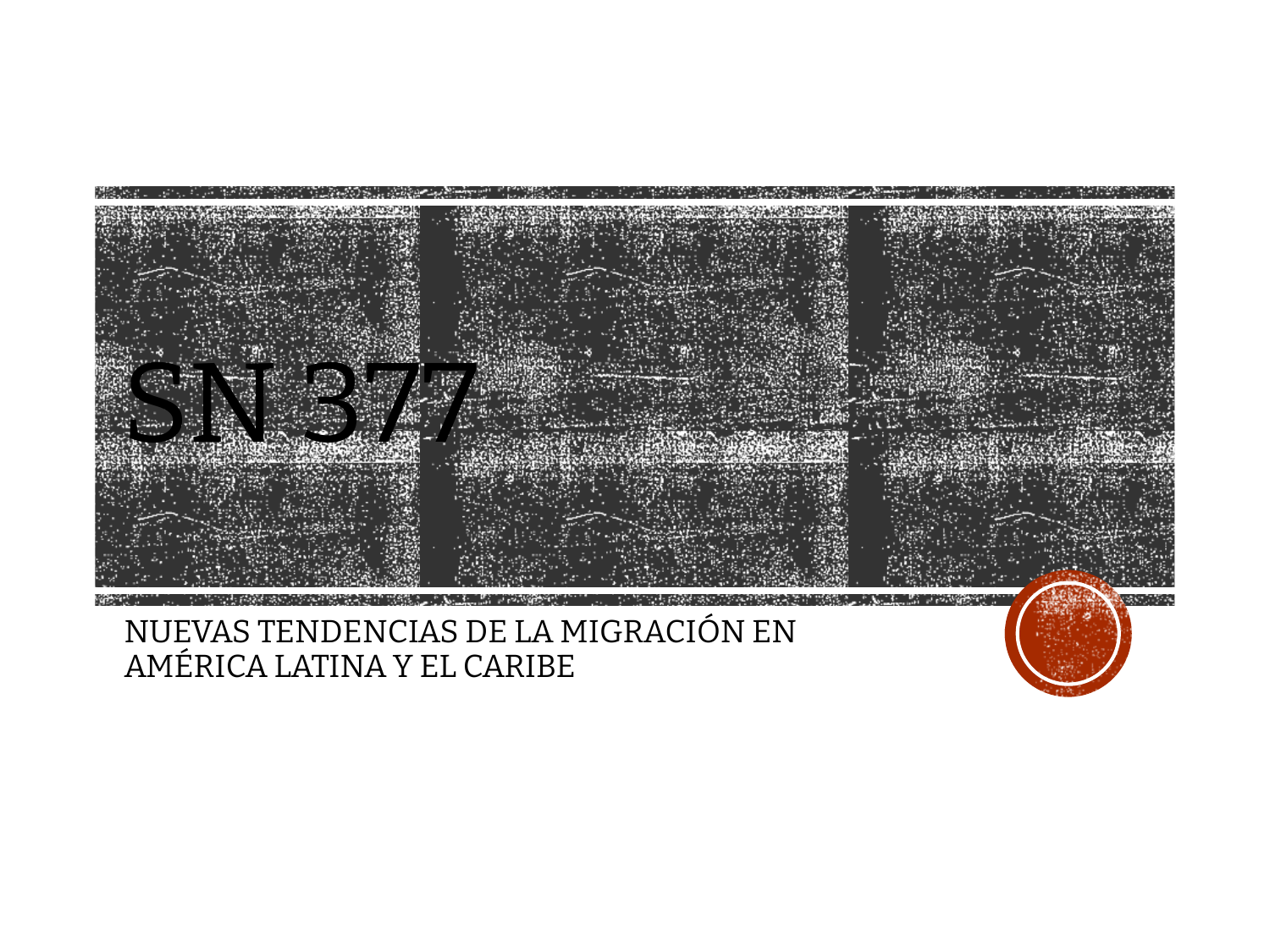

# SN 377
NUEVAS TENDENCIAS DE LA MIGRACIÓN EN AMÉRICA LATINA Y EL CARIBE